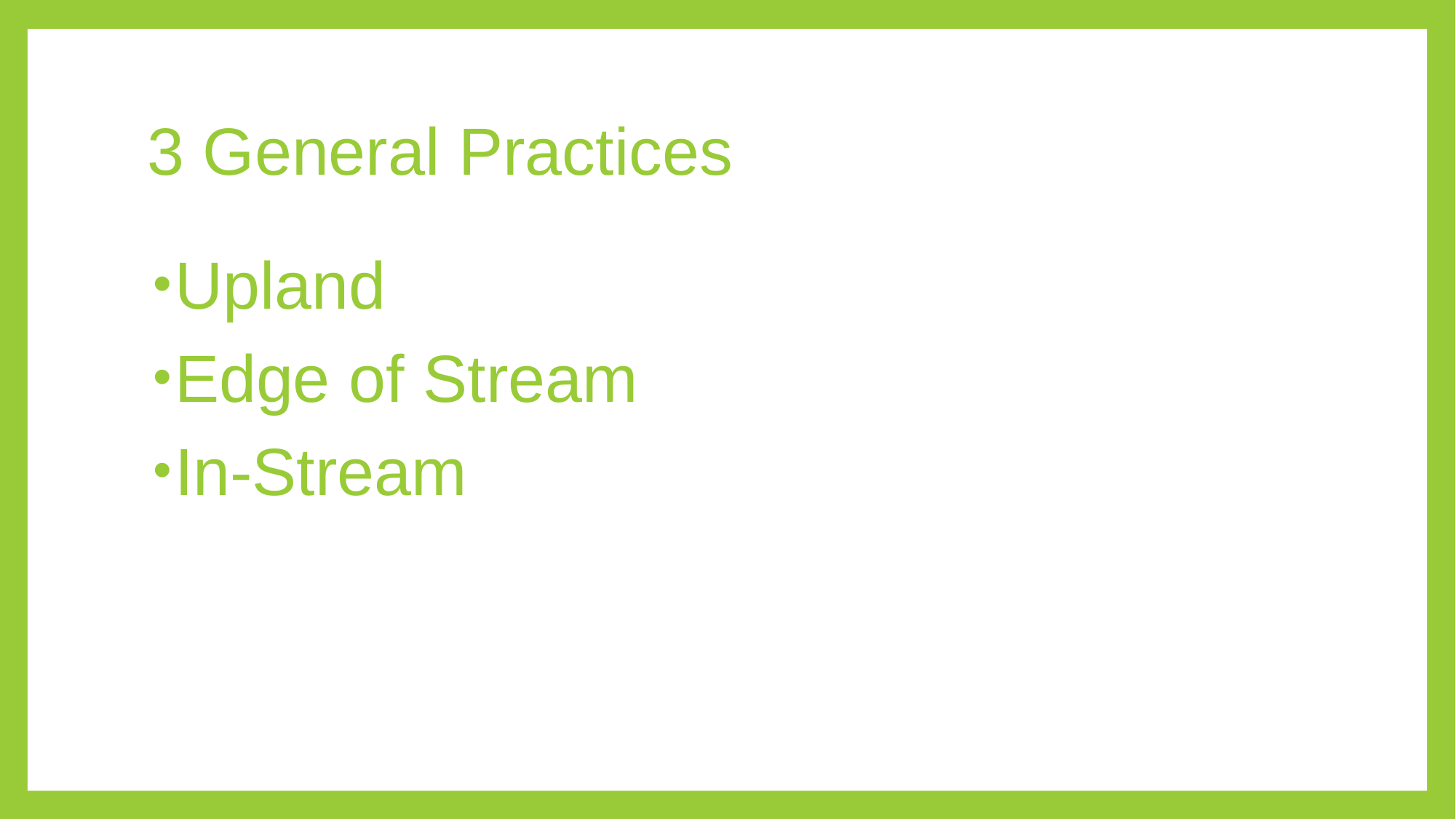

# 3 General Practices
Upland
Edge of Stream
In-Stream